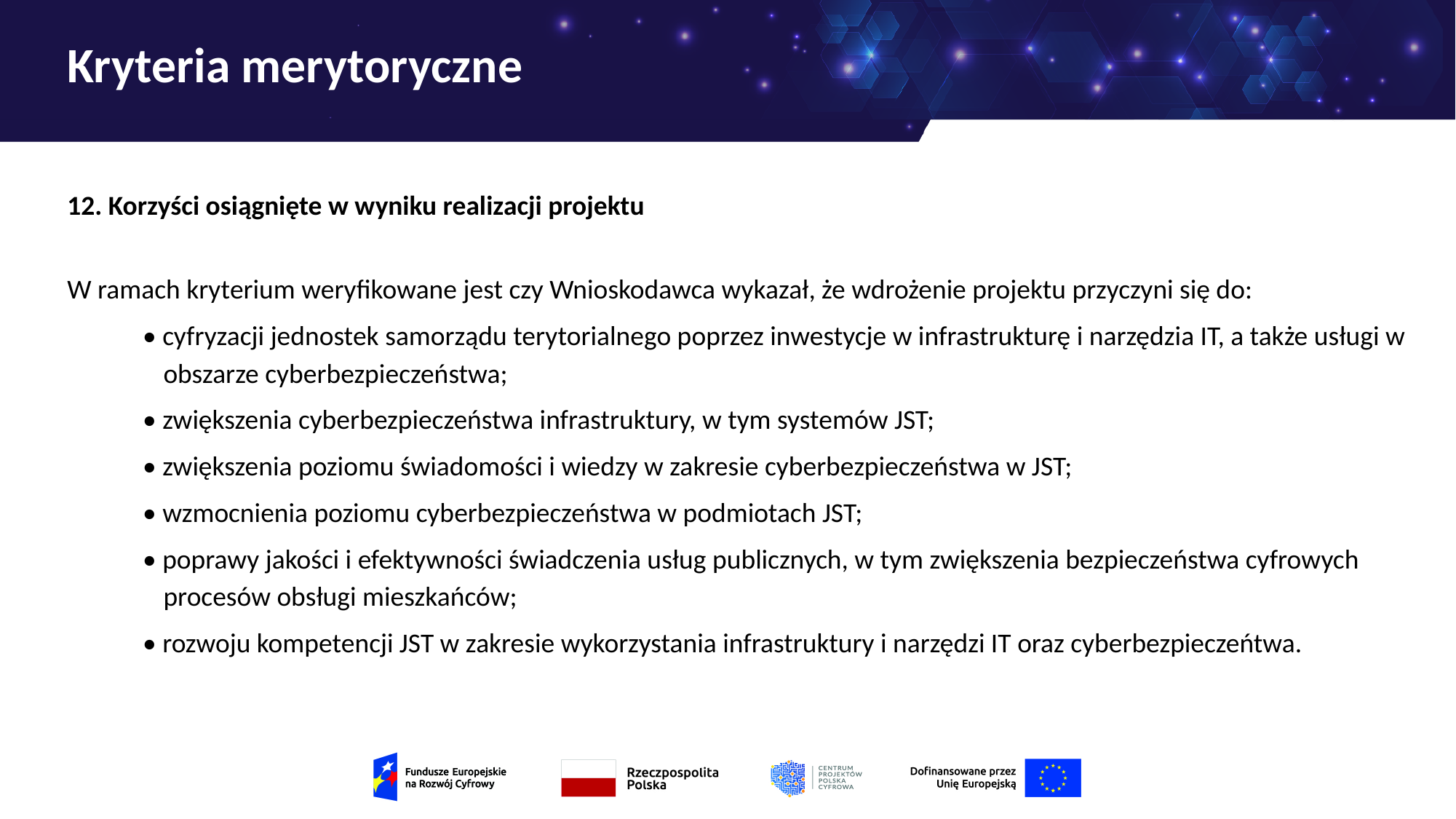

# Kryteria merytoryczne
Korzyści osiągnięte w wyniku realizacji projektu
W ramach kryterium weryfikowane jest czy Wnioskodawca wykazał, że wdrożenie projektu przyczyni się do:
• cyfryzacji jednostek samorządu terytorialnego poprzez inwestycje w infrastrukturę i narzędzia IT, a także usługi w obszarze cyberbezpieczeństwa;
• zwiększenia cyberbezpieczeństwa infrastruktury, w tym systemów JST;
• zwiększenia poziomu świadomości i wiedzy w zakresie cyberbezpieczeństwa w JST;
• wzmocnienia poziomu cyberbezpieczeństwa w podmiotach JST;
• poprawy jakości i efektywności świadczenia usług publicznych, w tym zwiększenia bezpieczeństwa cyfrowych procesów obsługi mieszkańców;
• rozwoju kompetencji JST w zakresie wykorzystania infrastruktury i narzędzi IT oraz cyberbezpieczeńtwa.